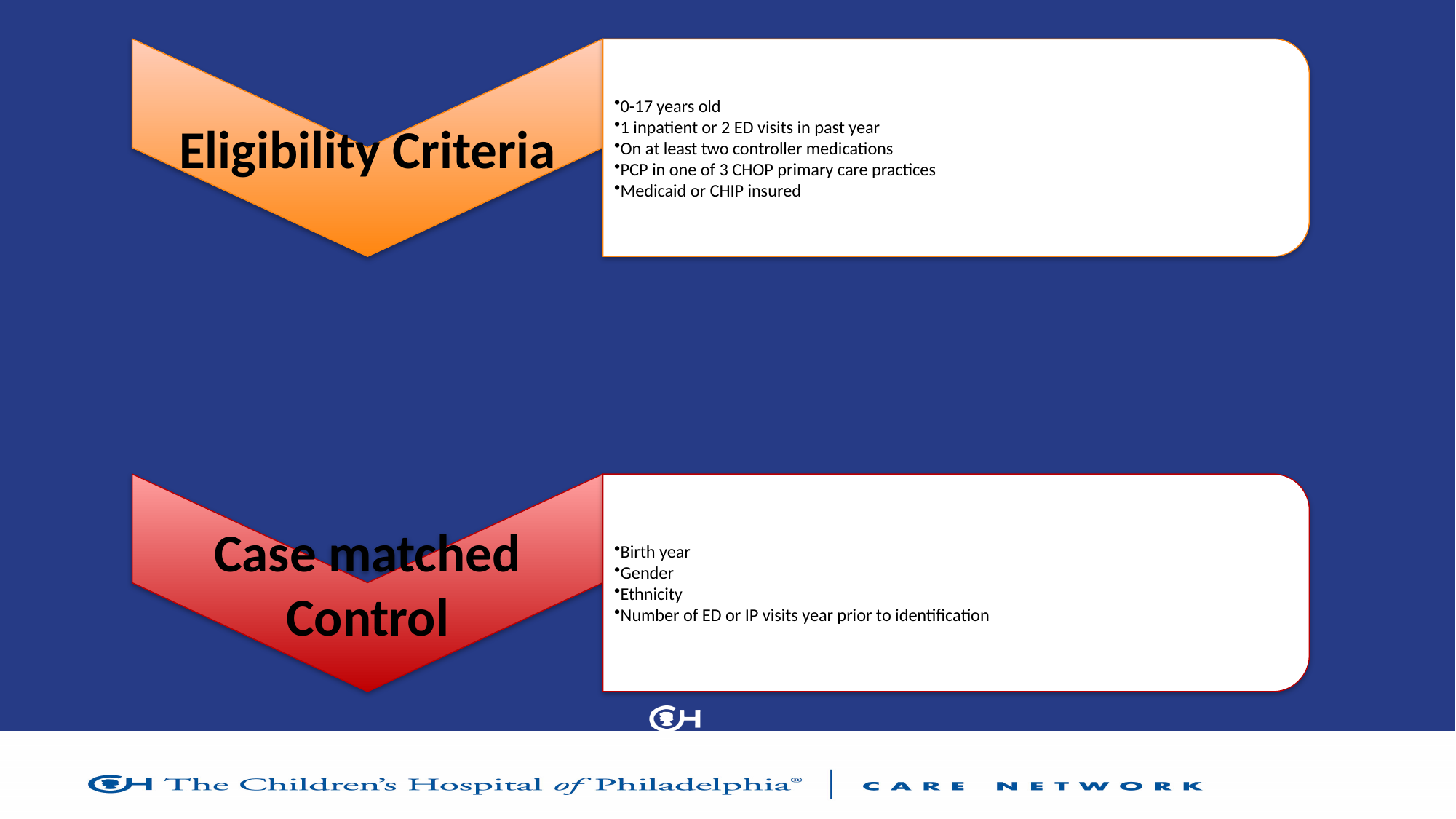

Eligibility Criteria
Case matched
Control
0-17 years old
1 inpatient or 2 ED visits in past year
On at least two controller medications
Birth year
Gender
Ethnicity
Number of ED or IP visits year prior to identification
Medicaid or CHIP insured
PCP in one of 3 CHOP primary care practices